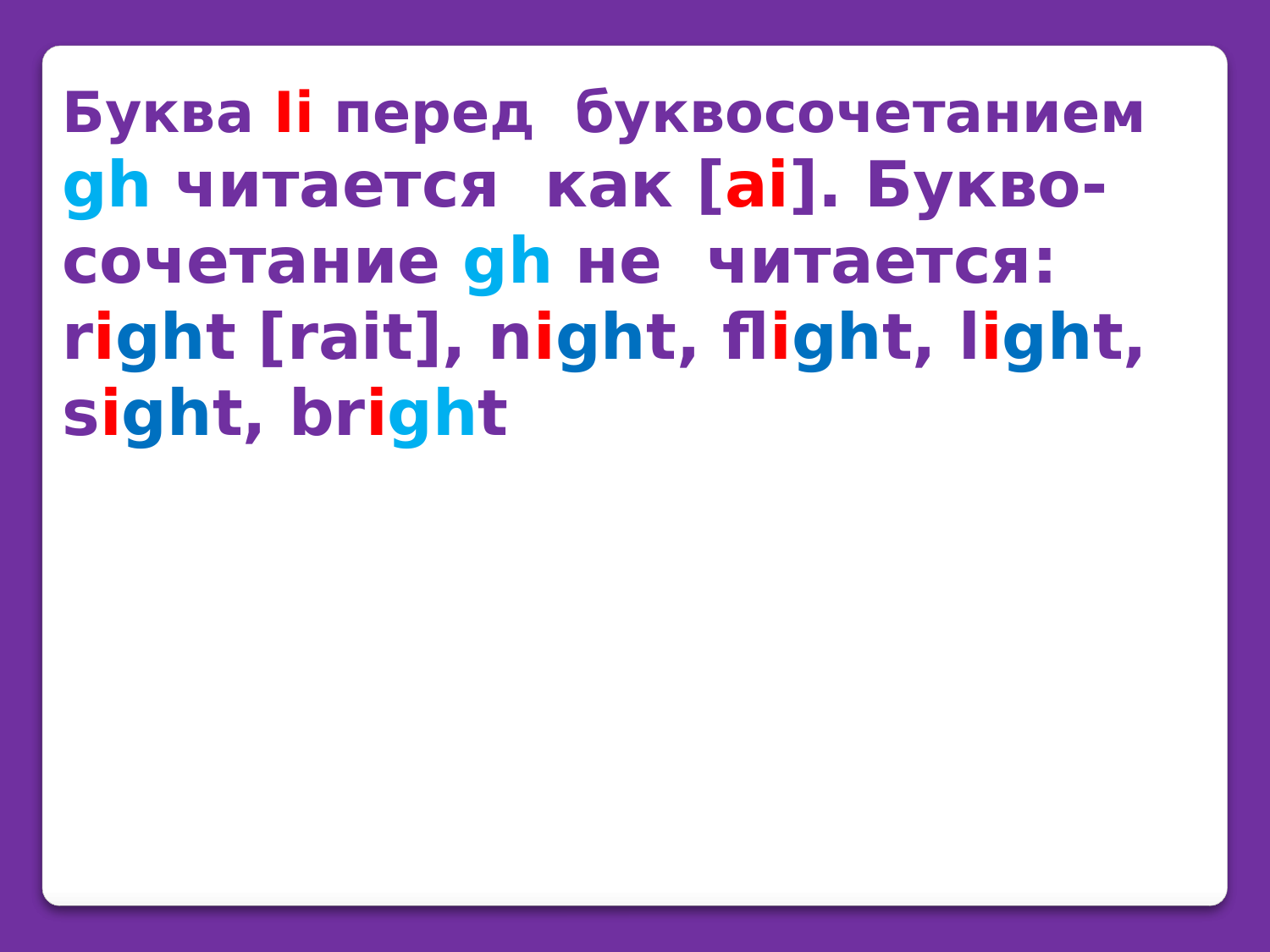

Буква Ii перед  буквосочетанием
gh читается  как [ai]. Букво-сочетание gh не  читается:
right [rait], night, flight, light, sight, bright